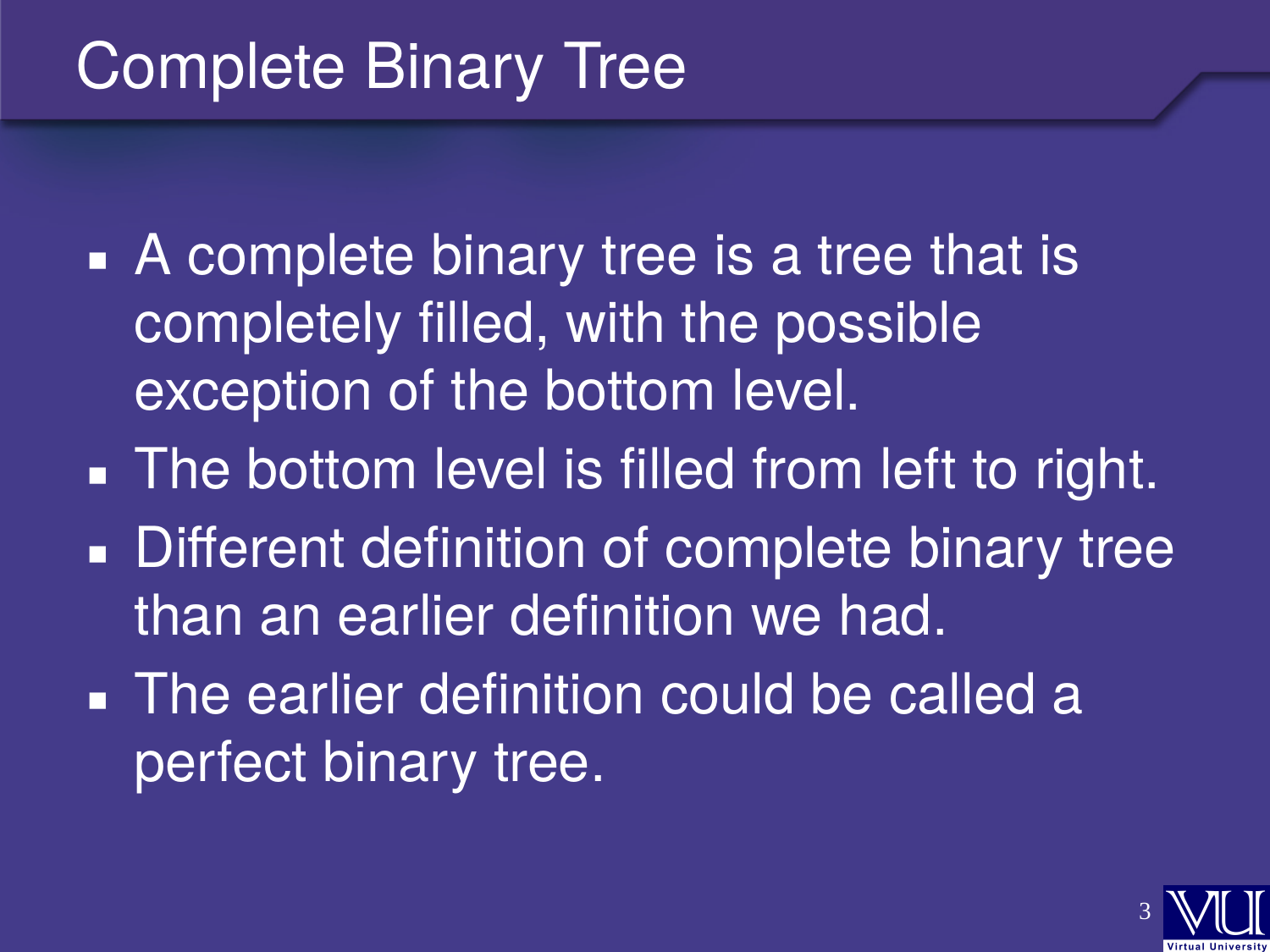

# Complete Binary Tree
A complete binary tree is a tree that is completely filled, with the possible exception of the bottom level.
The bottom level is filled from left to right.
Different definition of complete binary tree than an earlier definition we had.
The earlier definition could be called a perfect binary tree.

3